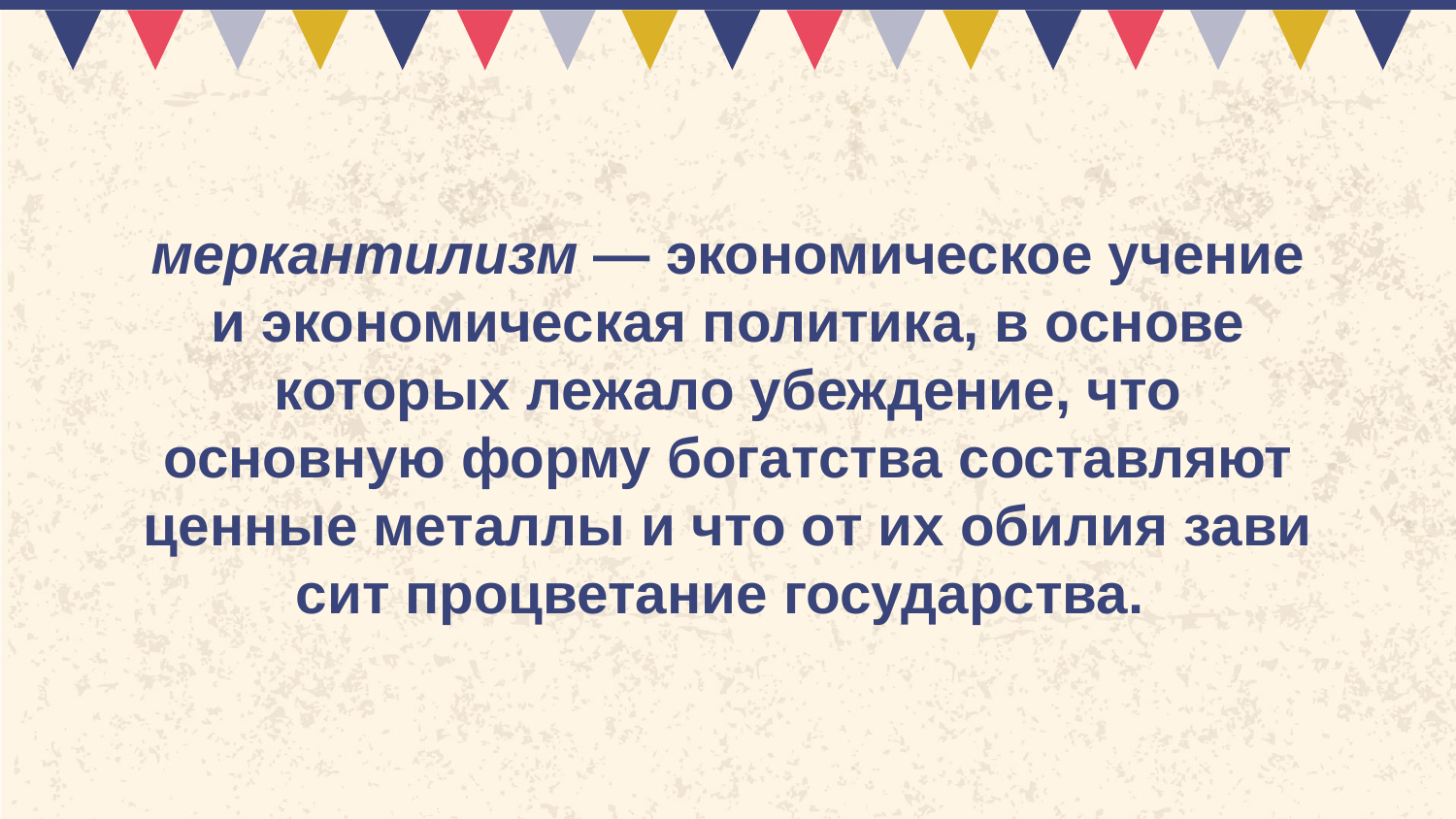

# мер­кантилизм — экономическое учение и экономическая полити­ка, в основе которых лежало убеждение, что основную форму богатства составляют ценные металлы и что от их обилия зави­сит процветание государства.